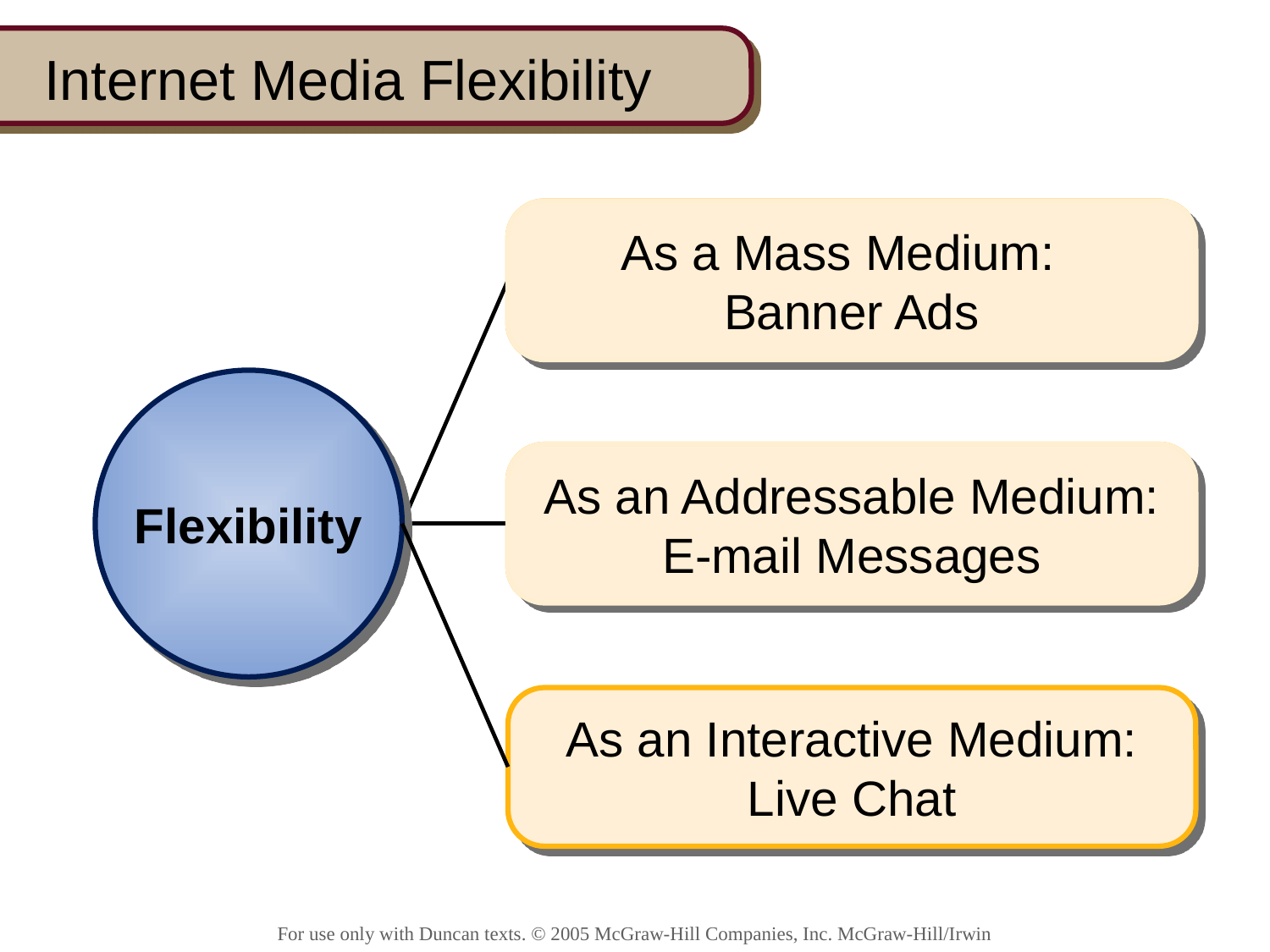

# Internet Media Flexibility
As a Mass Medium:
Banner Ads
As a Mass Medium:
Banner Ads
Flexibility
As an Addressable Medium: E-mail Messages
As an Addressable Medium: E-mail Messages
As an Interactive Medium: Live Chat